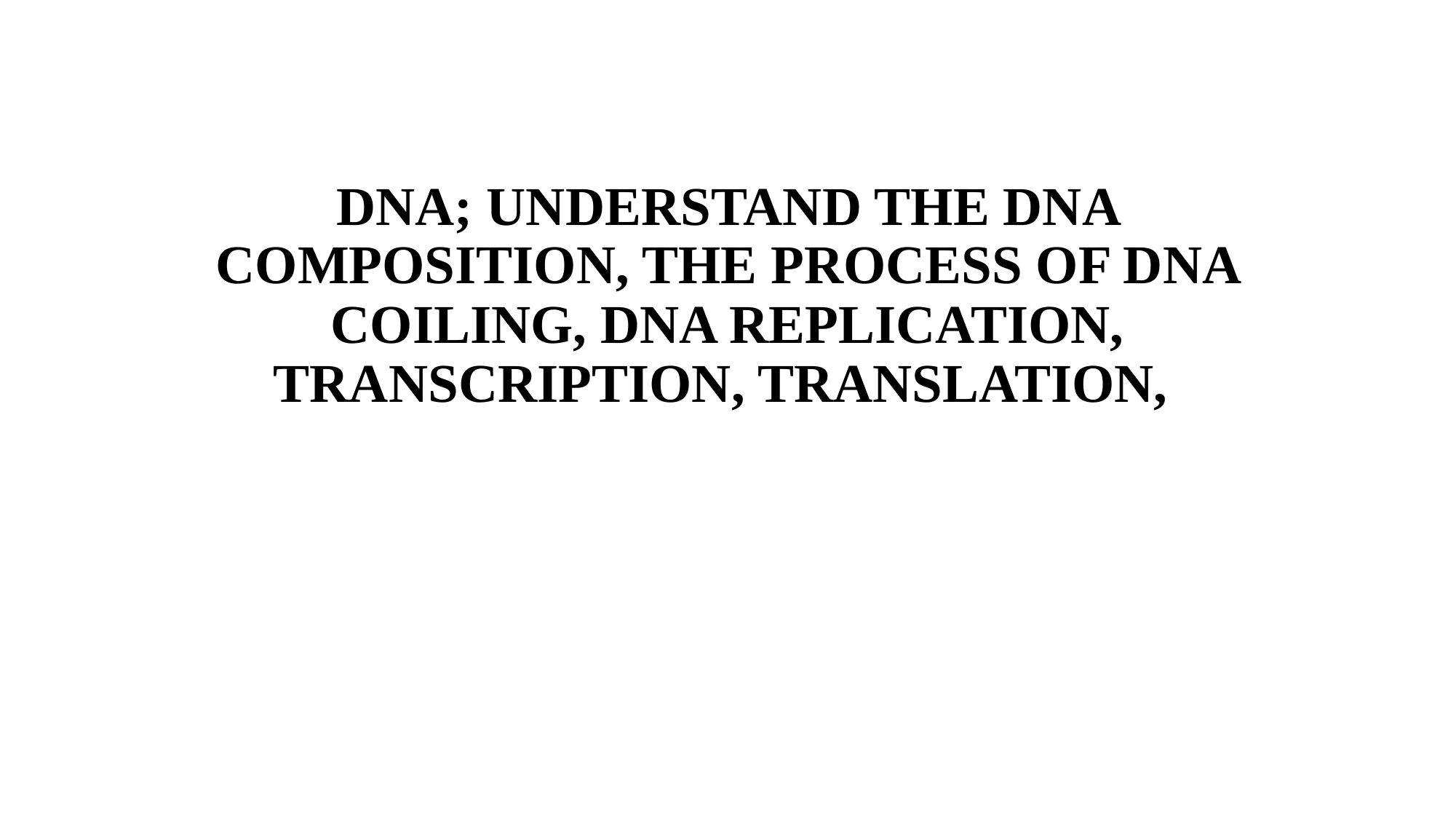

# DNA; UNDERSTAND THE DNA COMPOSITION, THE PROCESS OF DNA COILING, DNA REPLICATION, TRANSCRIPTION, TRANSLATION,